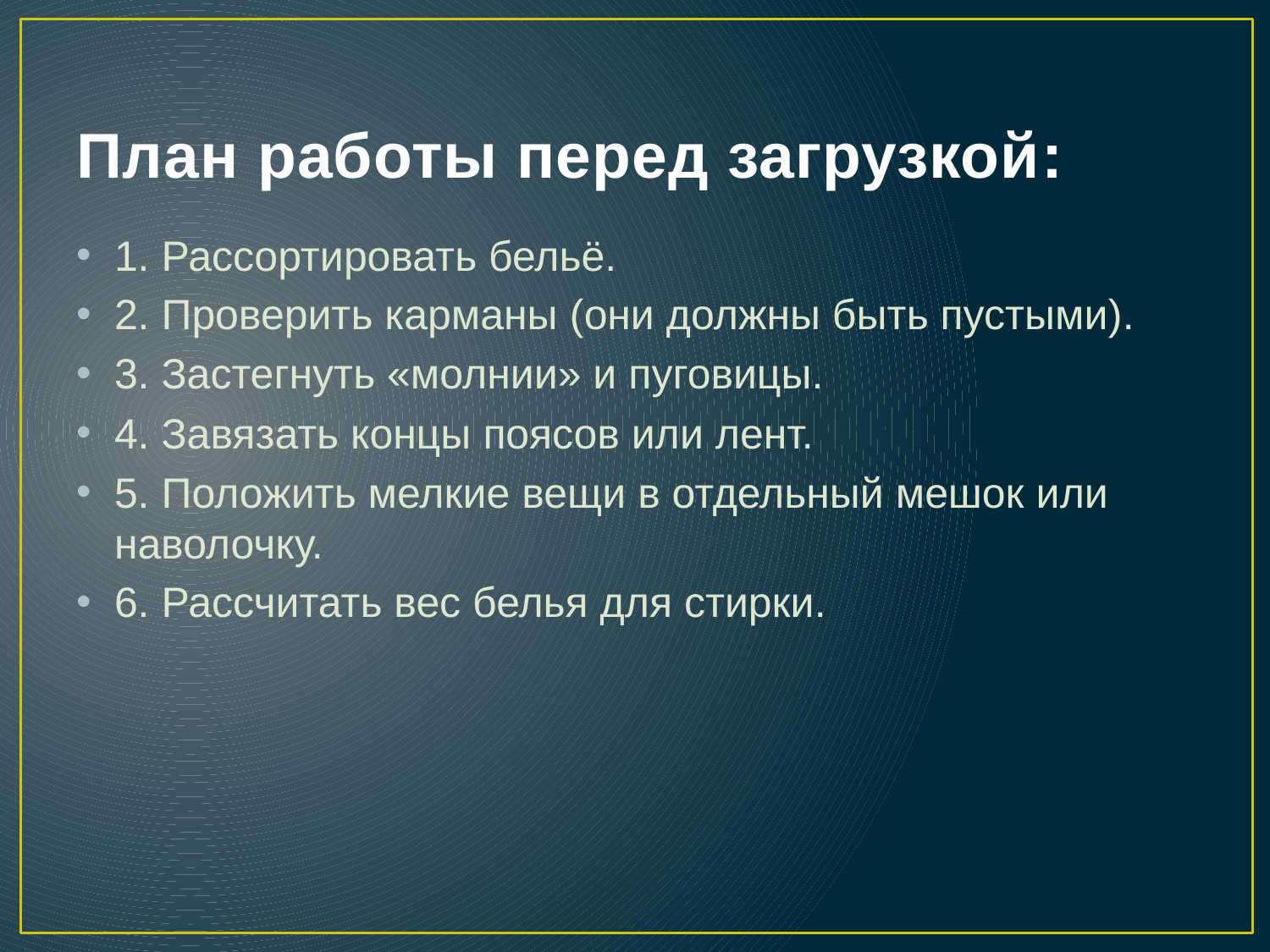

# План работы перед загрузкой:
1. Рассортировать бельё.
2. Проверить карманы (они должны быть пустыми).
3. Застегнуть «молнии» и пуговицы.
4. Завязать концы поясов или лент.
5. Положить мелкие вещи в отдельный мешок или наволочку.
6. Рассчитать вес белья для стирки.